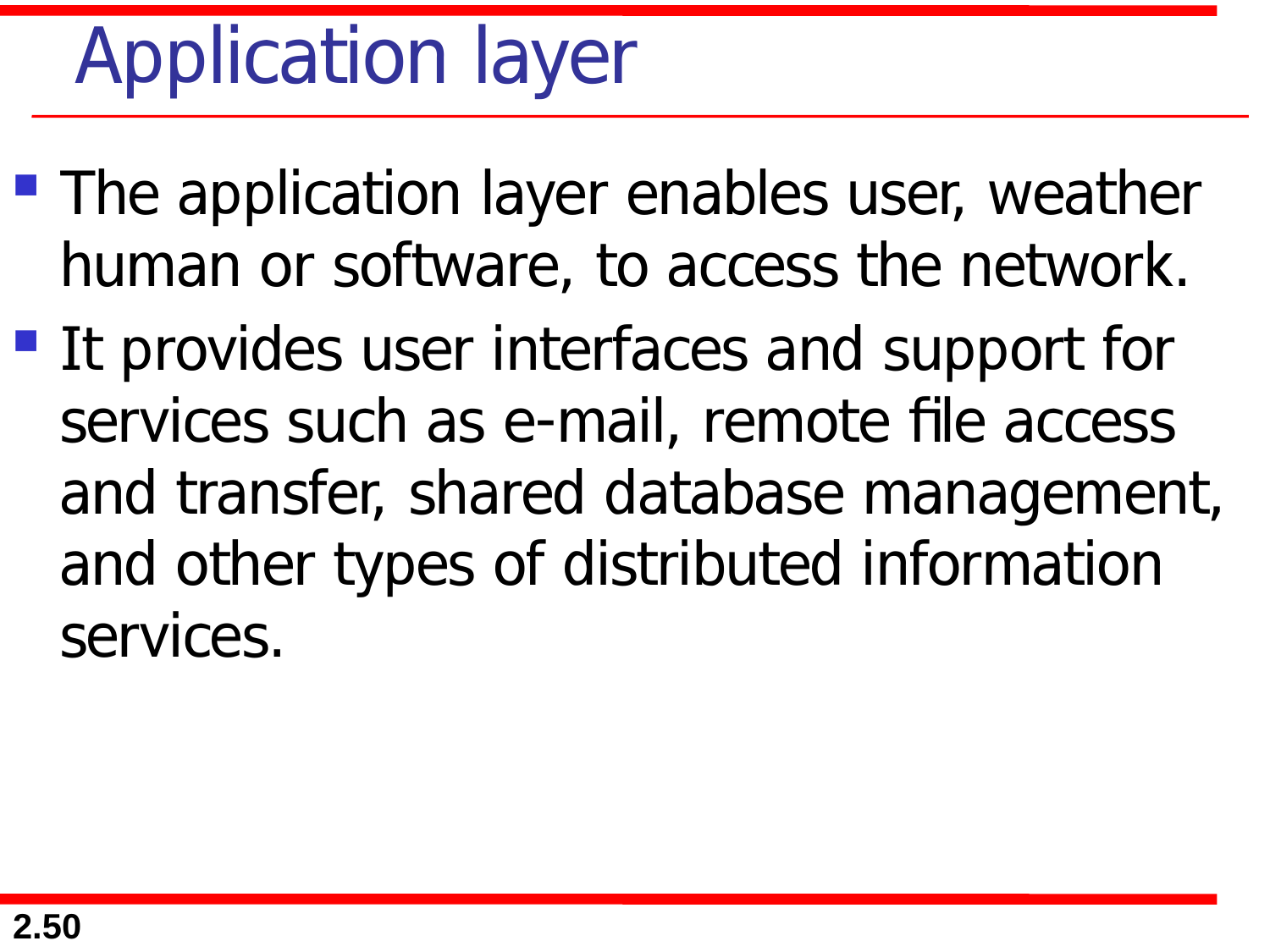

# Application layer

The application layer enables user, weather human or software, to access the network.
It provides user interfaces and support for services such as e-mail, remote file access and transfer, shared database management, and other types of distributed information services.

2.50